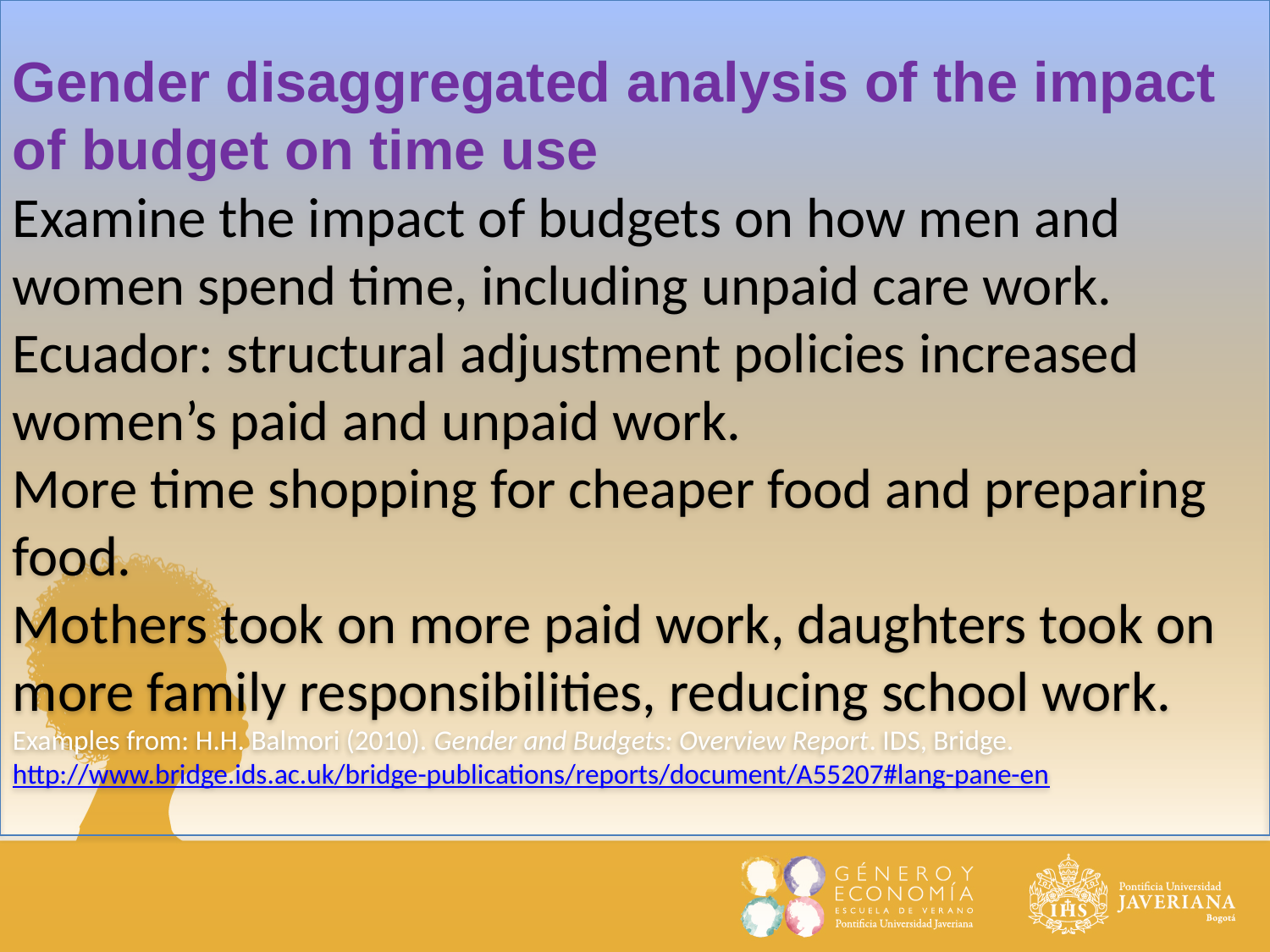

Gender disaggregated analysis of the impact of budget on time use
Examine the impact of budgets on how men and women spend time, including unpaid care work.
Ecuador: structural adjustment policies increased women’s paid and unpaid work.
More time shopping for cheaper food and preparing food.
Mothers took on more paid work, daughters took on more family responsibilities, reducing school work.
Examples from: H.H. Balmori (2010). Gender and Budgets: Overview Report. IDS, Bridge. http://www.bridge.ids.ac.uk/bridge-publications/reports/document/A55207#lang-pane-en